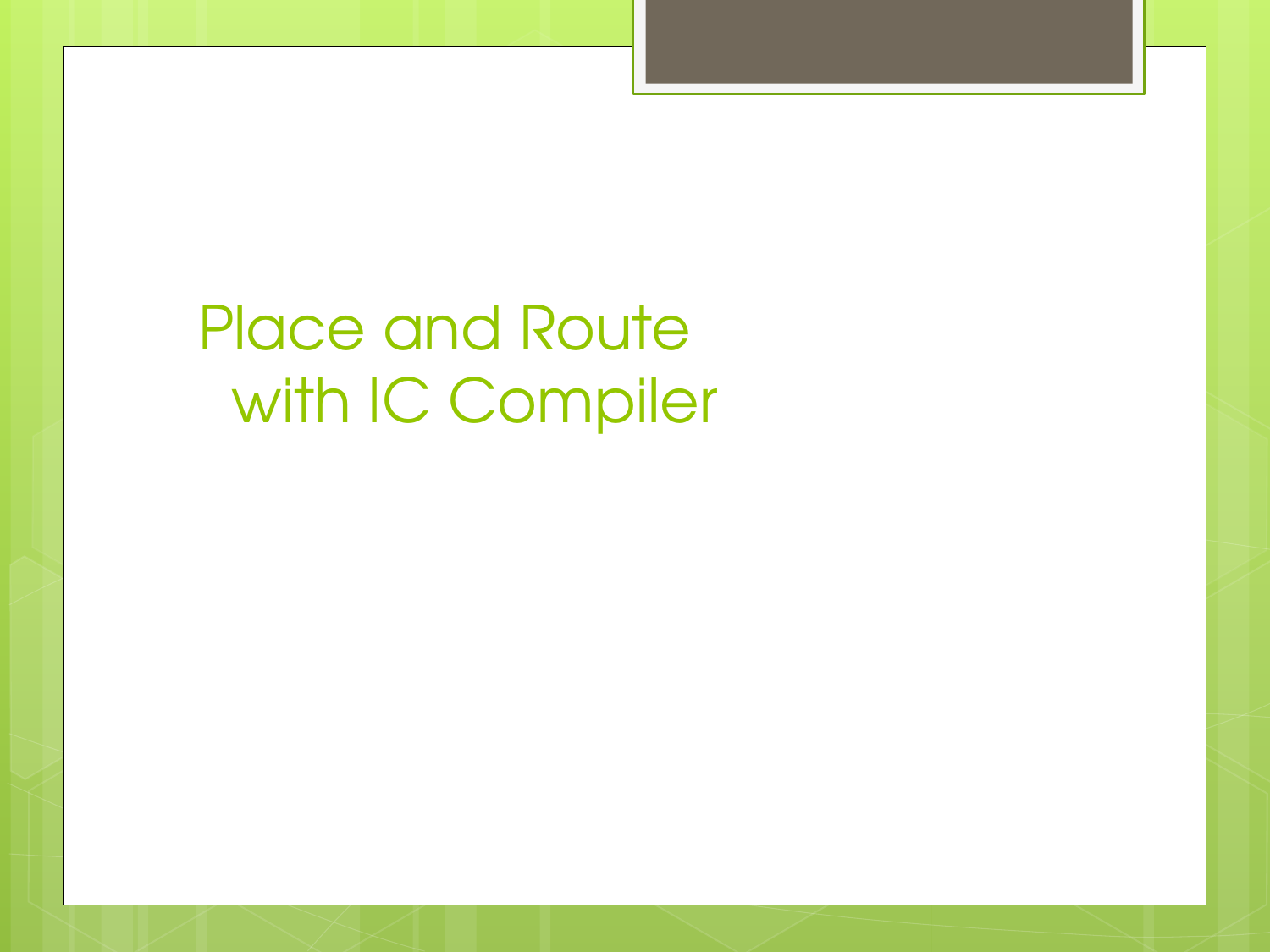

# Place and Route with IC Compiler